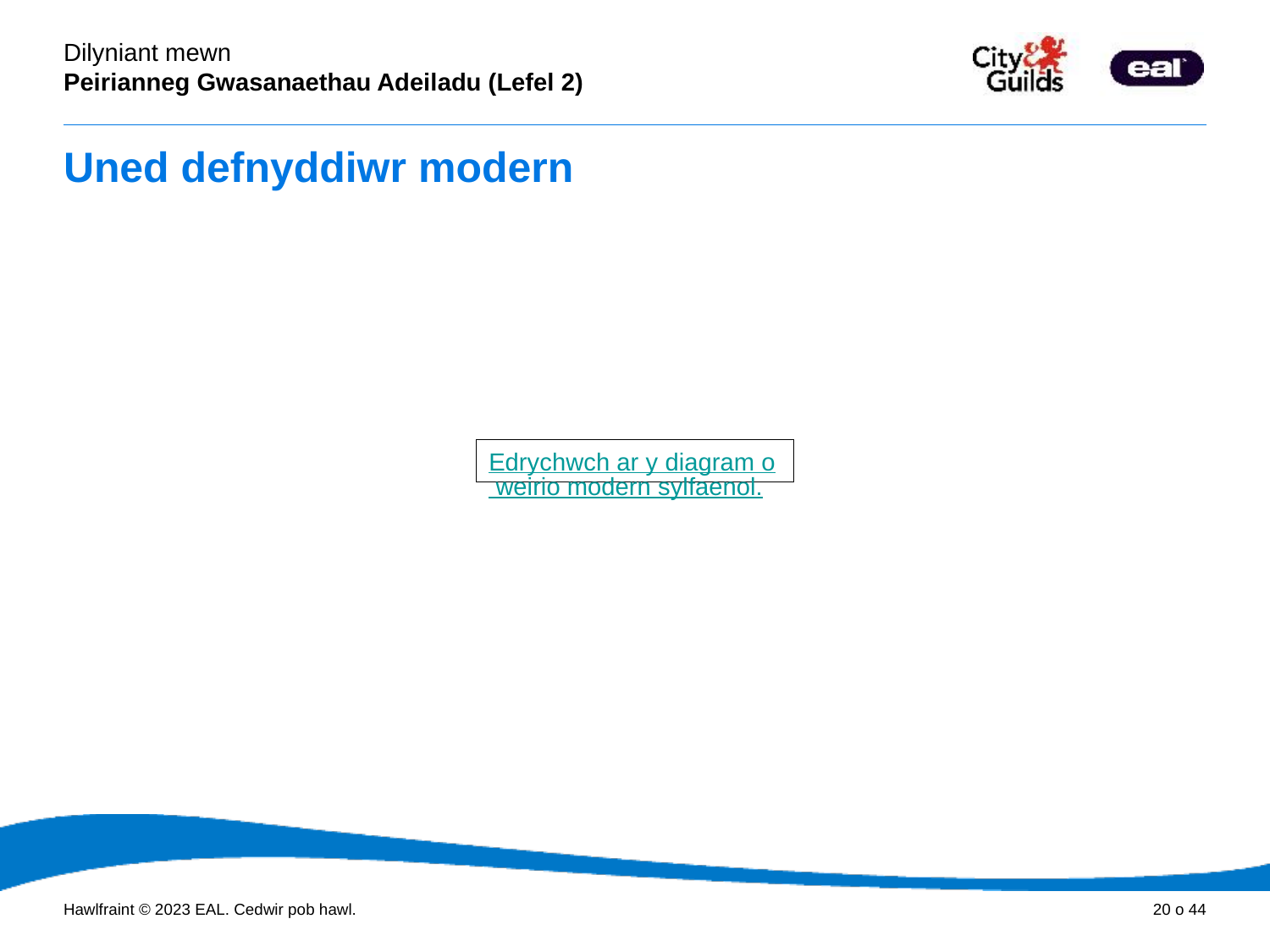

# Uned defnyddiwr modern
Edrychwch ar y diagram o weirio modern sylfaenol.